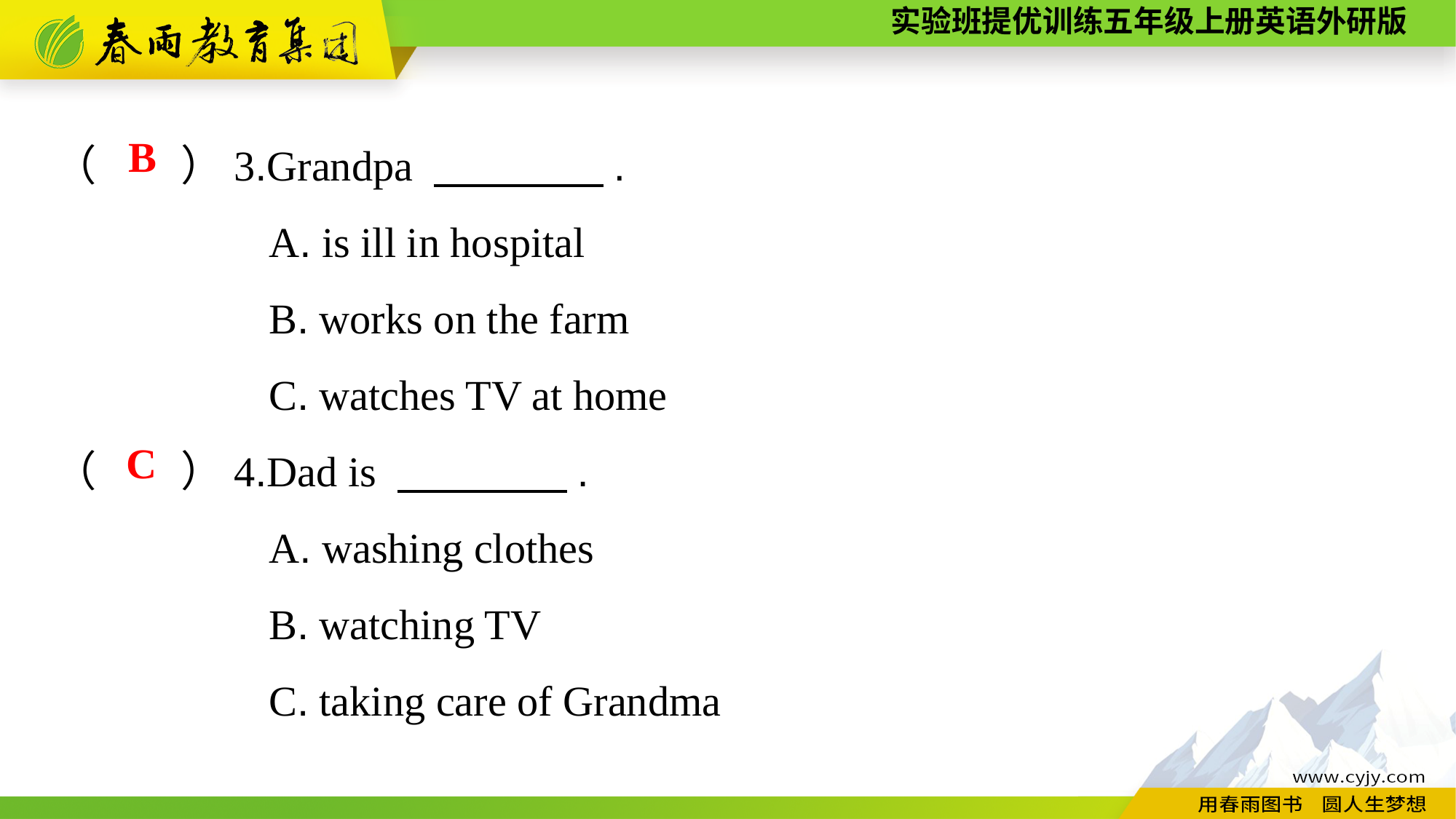

（　　）3.Grandpa 　　　　.
A. is ill in hospital
B. works on the farm
C. watches TV at home
（　　）4.Dad is 　　　　.
A. washing clothes
B. watching TV
C. taking care of Grandma
B
C